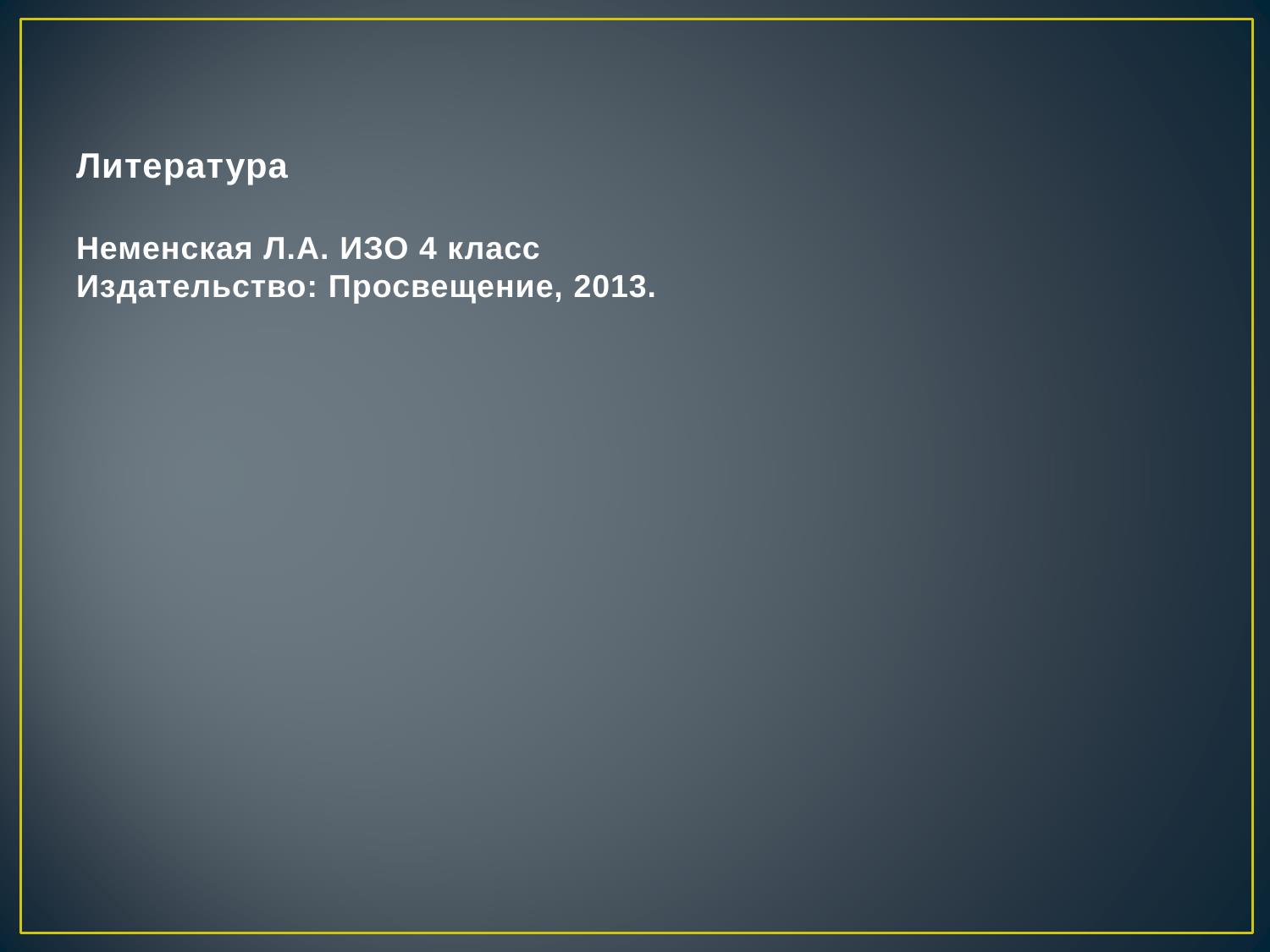

# Литература Неменская Л.А. ИЗО 4 класс Издательство: Просвещение, 2013.